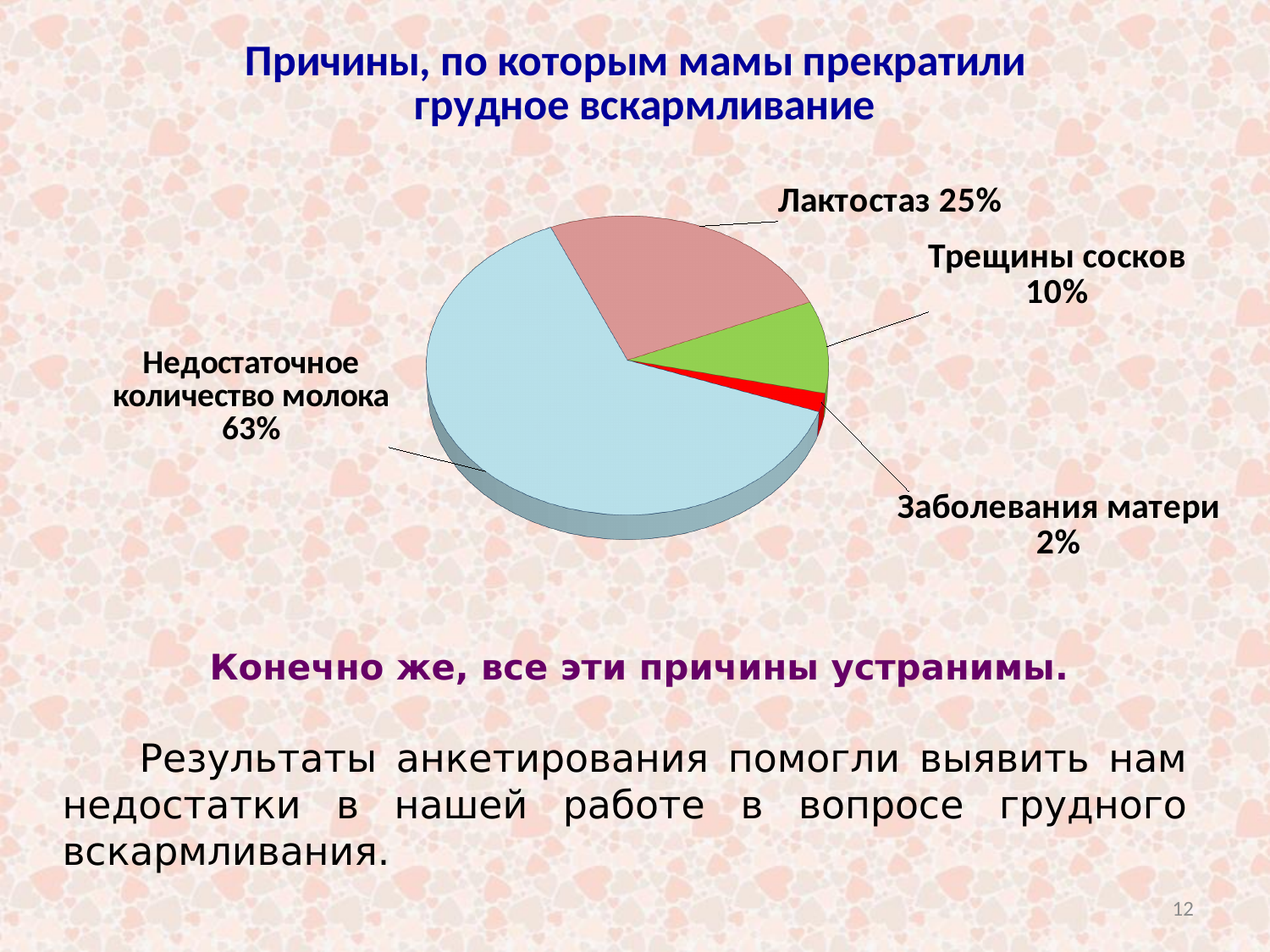

[unsupported chart]

                        Конечно же, все эти причины устранимы.

    Результаты анкетирования помогли выявить нам недостатки в нашей работе в вопросе грудного вскармливания.
12